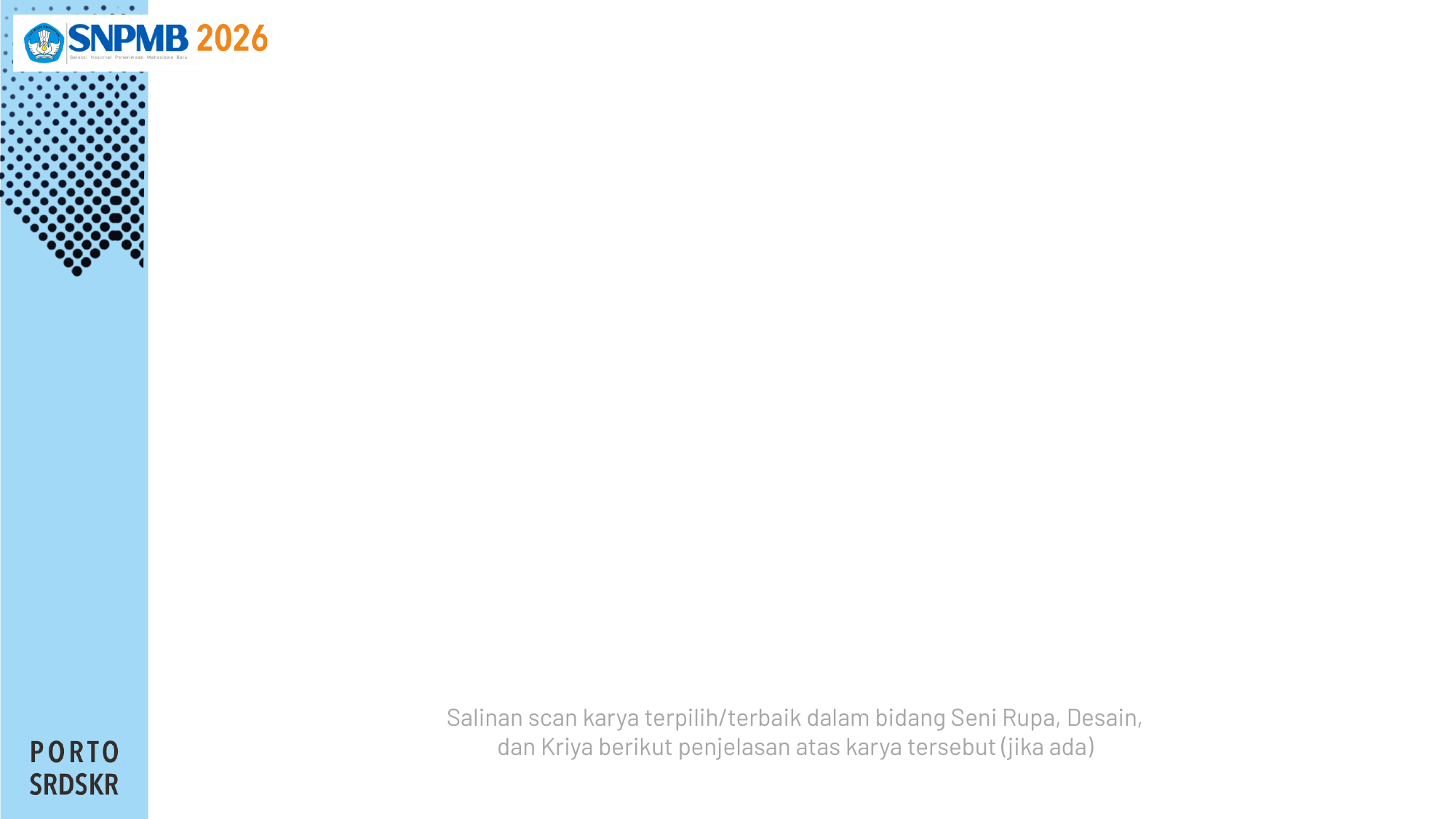

Salinan scan karya terpilih/terbaik dalam bidang Seni Rupa, Desain, dan Kriya berikut penjelasan atas karya tersebut (jika ada)